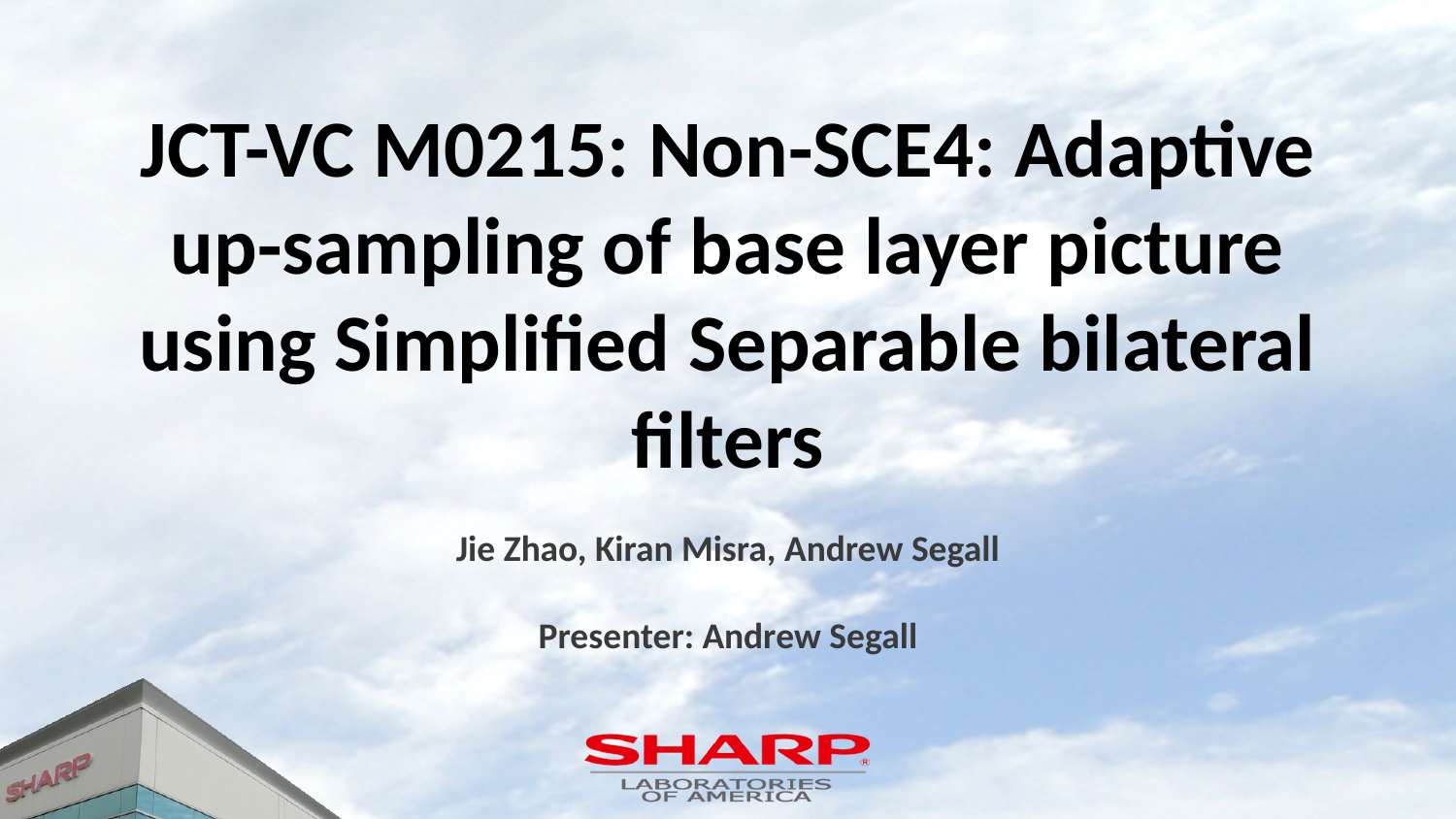

# JCT-VC M0215: Non-SCE4: Adaptive up-sampling of base layer picture using Simplified Separable bilateral filters
Jie Zhao, Kiran Misra, Andrew Segall

Presenter: Andrew Segall